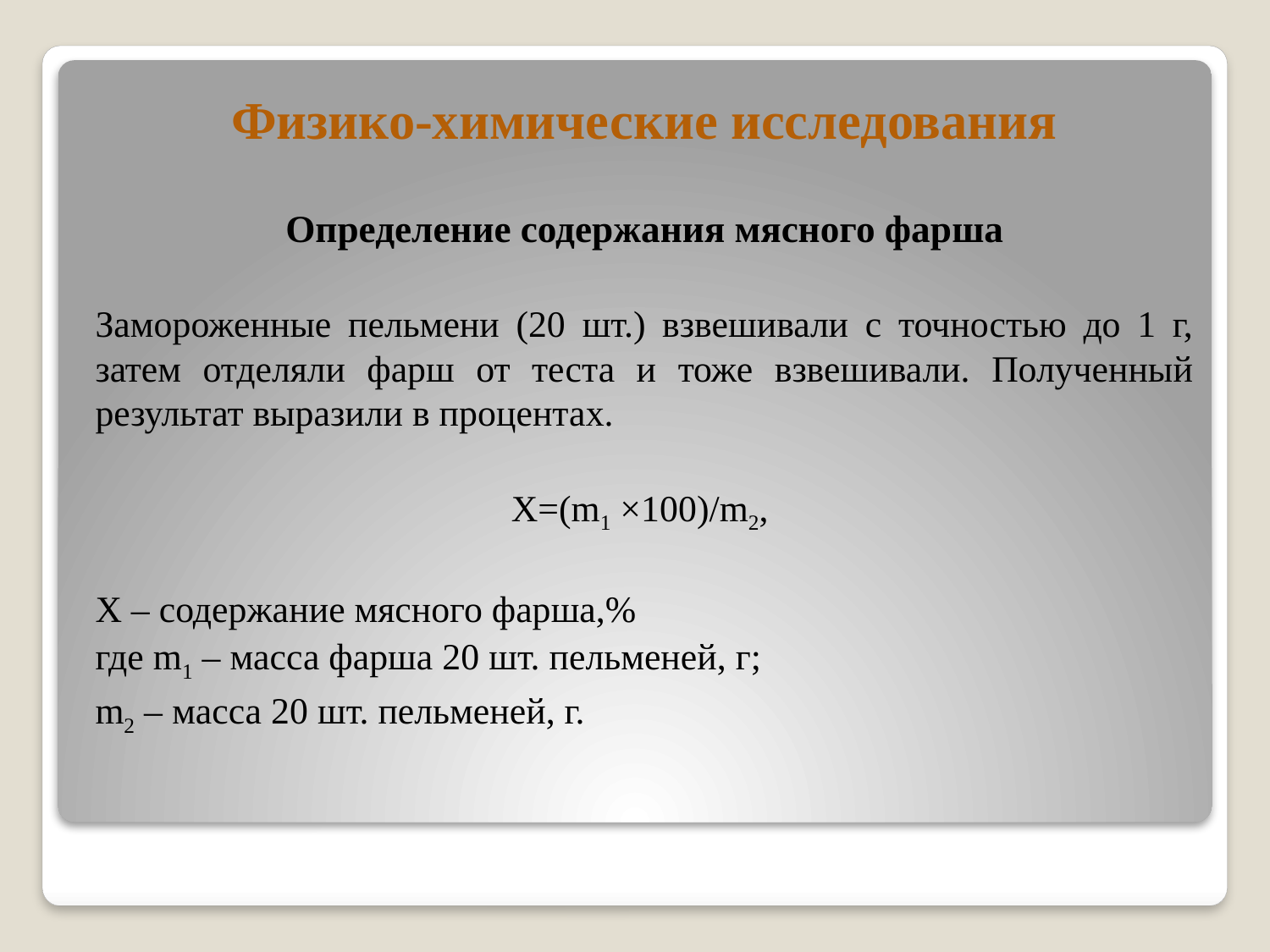

Физико-химические исследования

Определение содержания мясного фарша

Замороженные пельмени (20 шт.) взвешивали с точностью до 1 г, затем отделяли фарш от теста и тоже взвешивали. Полученный результат выразили в процентах.

Х=(m1 ×100)/m2,

Х – содержание мясного фарша,%
где m1 – масса фарша 20 шт. пельменей, г;
m2 – масса 20 шт. пельменей, г.

#